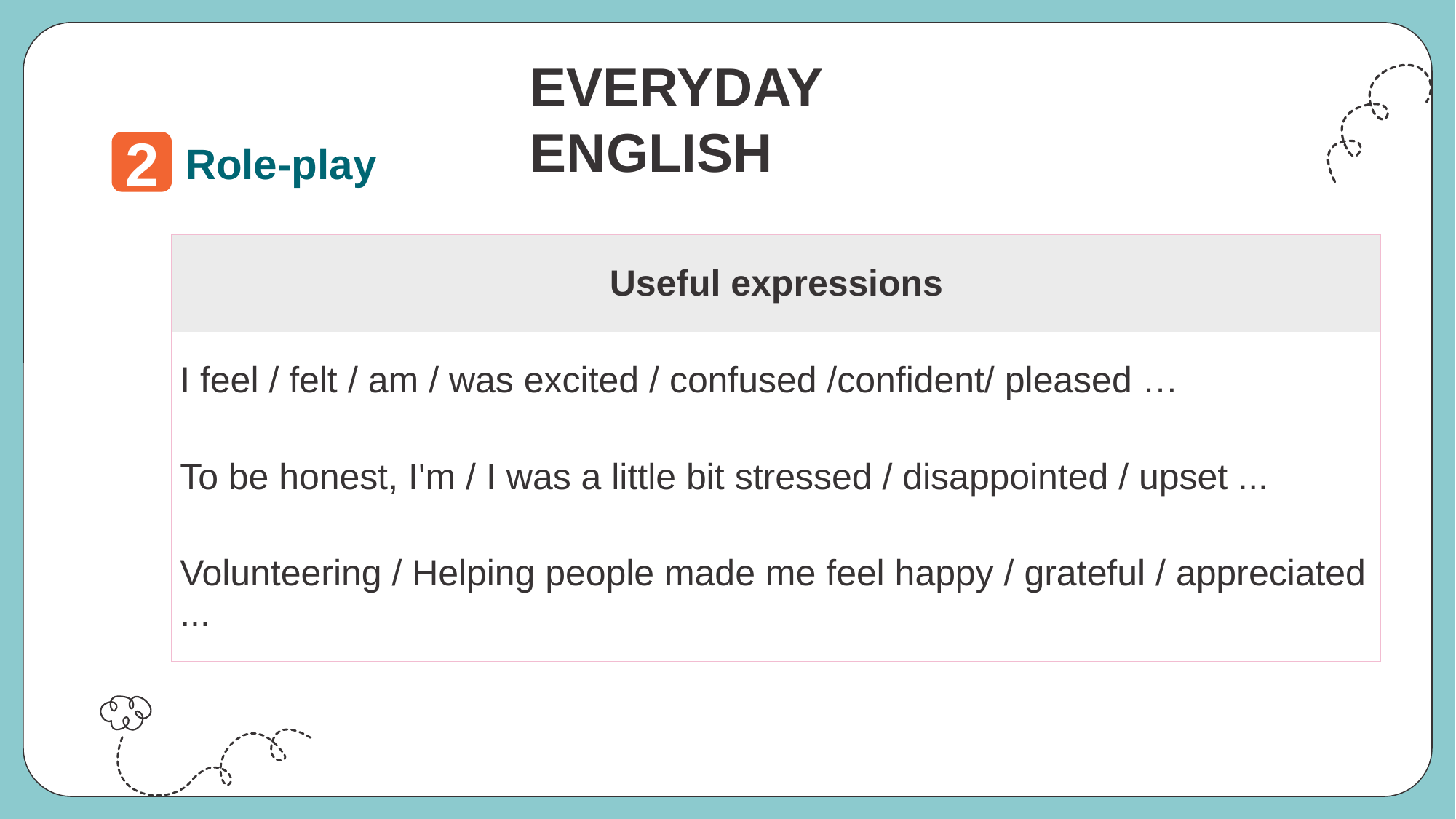

EVERYDAY ENGLISH
2

Role-play
| Useful expressions |
| --- |
| I feel / felt / am / was excited / confused /confident/ pleased … |
| To be honest, I'm / I was a little bit stressed / disappointed / upset ... |
| Volunteering / Helping people made me feel happy / grateful / appreciated ... |